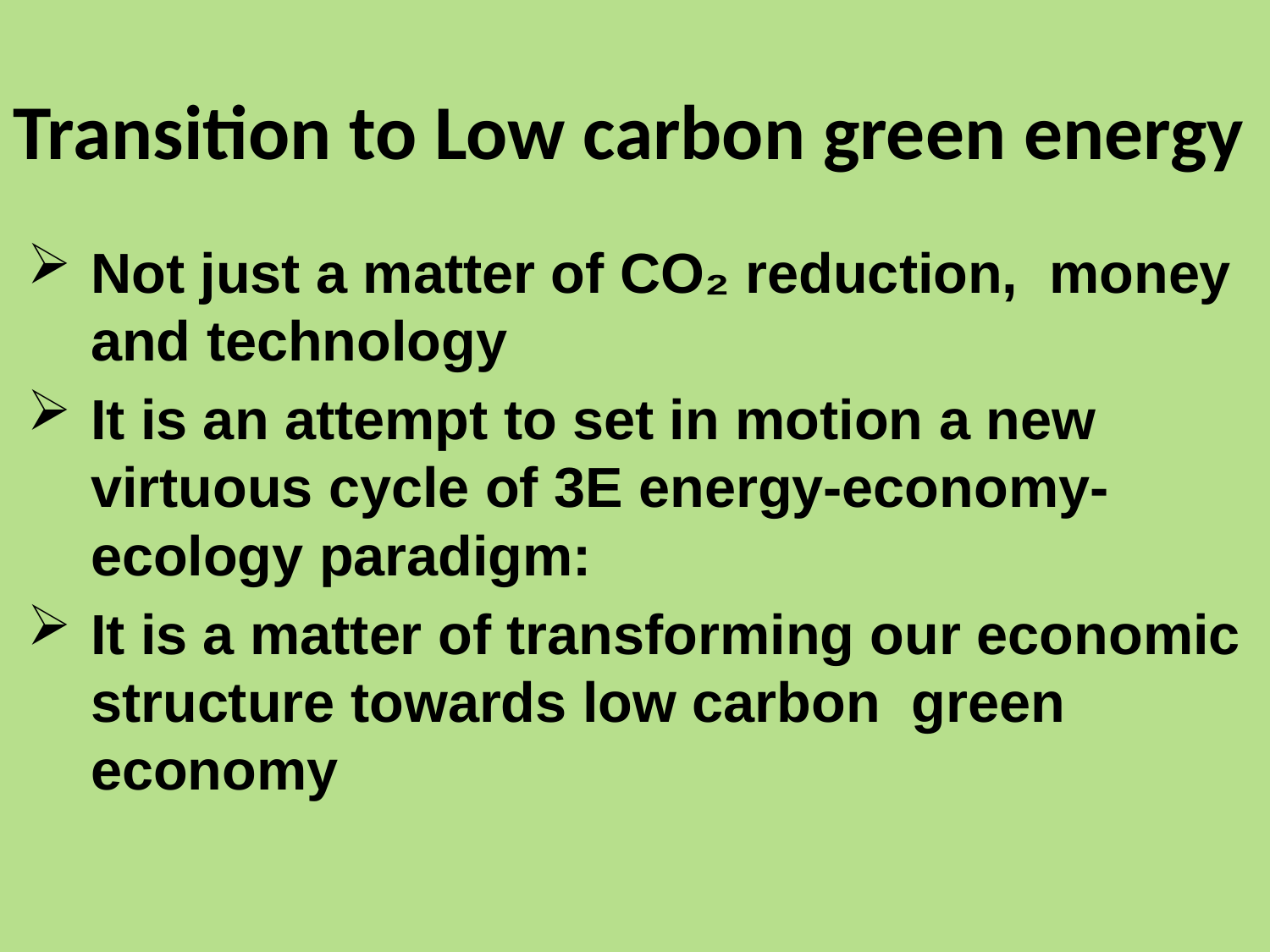

# Transition to Low carbon green energy
Not just a matter of CO₂ reduction,  money and technology
It is an attempt to set in motion a new virtuous cycle of 3E energy-economy-ecology paradigm:
It is a matter of transforming our economic structure towards low carbon  green economy